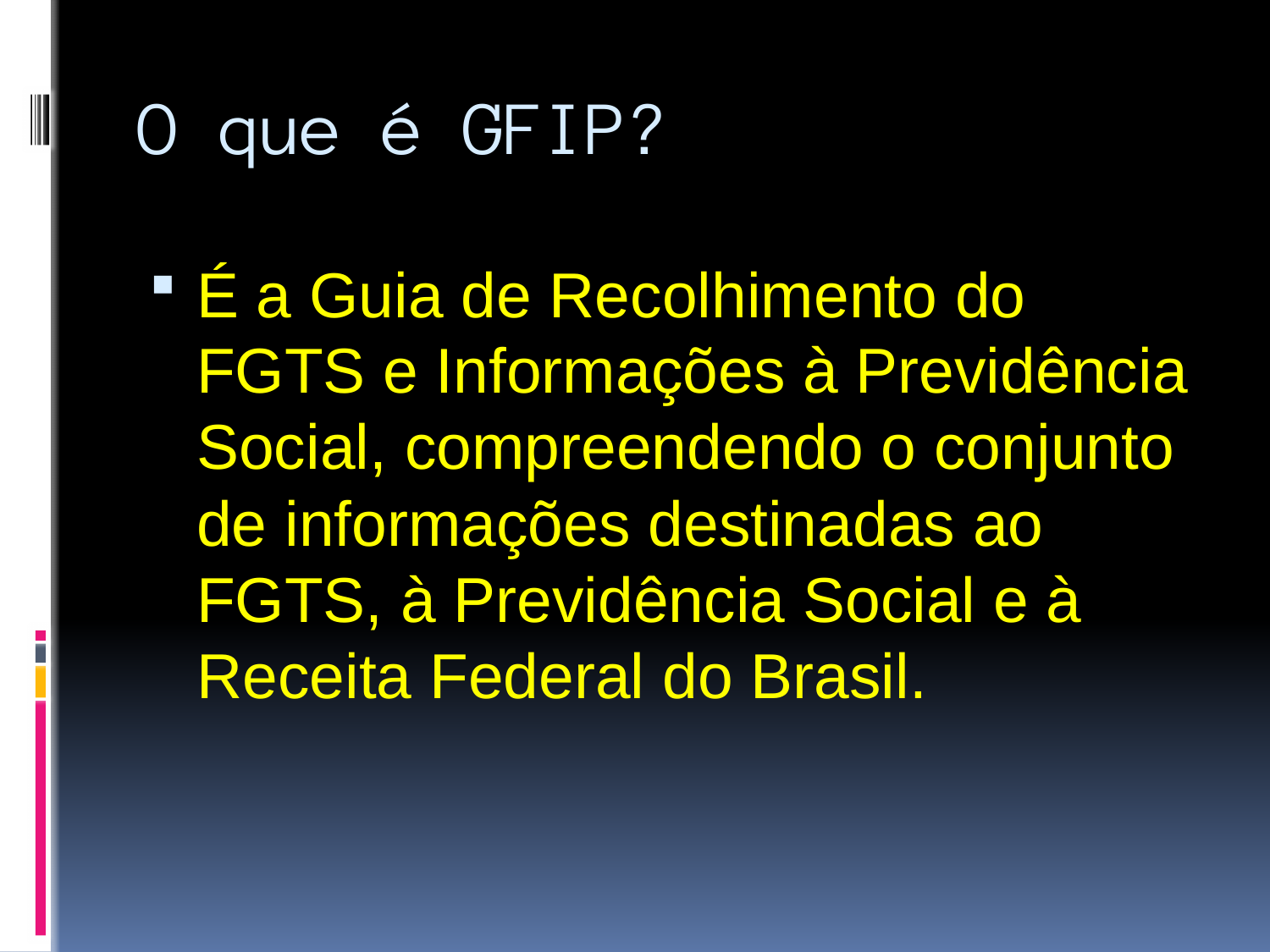

# O que é GFIP?
É a Guia de Recolhimento do FGTS e Informações à Previdência Social, compreendendo o conjunto de informações destinadas ao FGTS, à Previdência Social e à Receita Federal do Brasil.